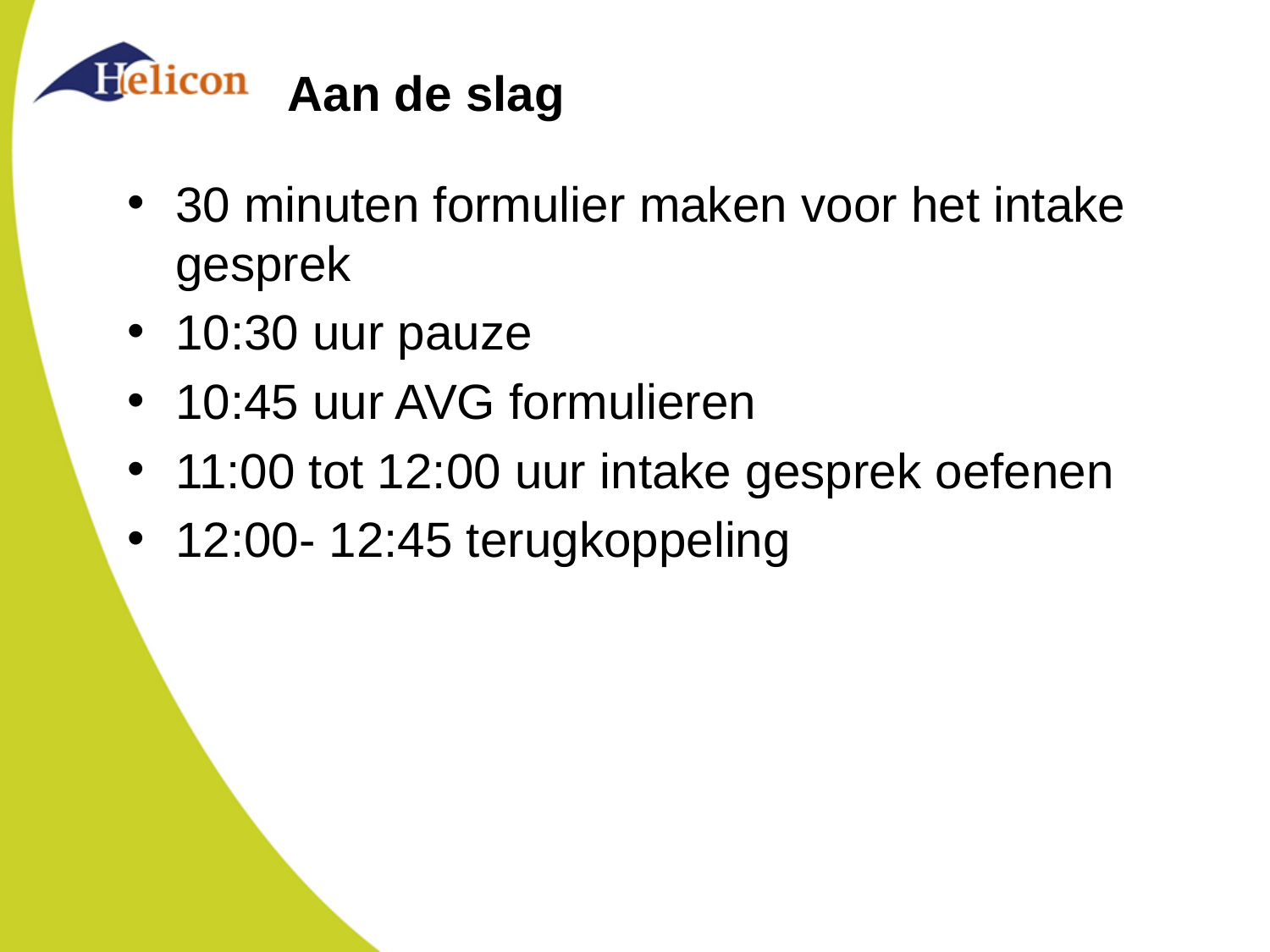

# Aan de slag
30 minuten formulier maken voor het intake gesprek
10:30 uur pauze
10:45 uur AVG formulieren
11:00 tot 12:00 uur intake gesprek oefenen
12:00- 12:45 terugkoppeling